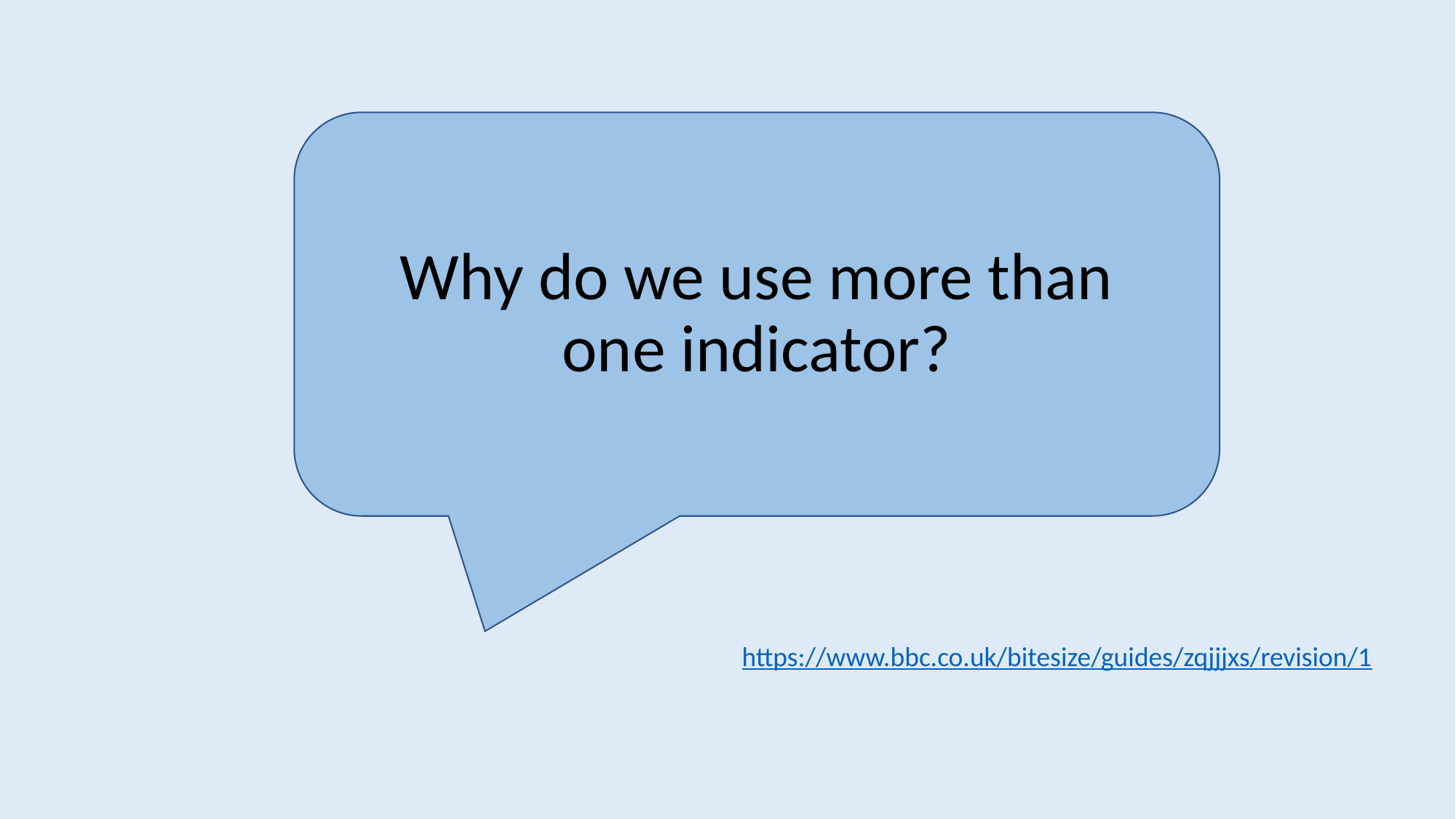

# Why do we use more than one indicator?
https://www.bbc.co.uk/bitesize/guides/zqjjjxs/revision/1